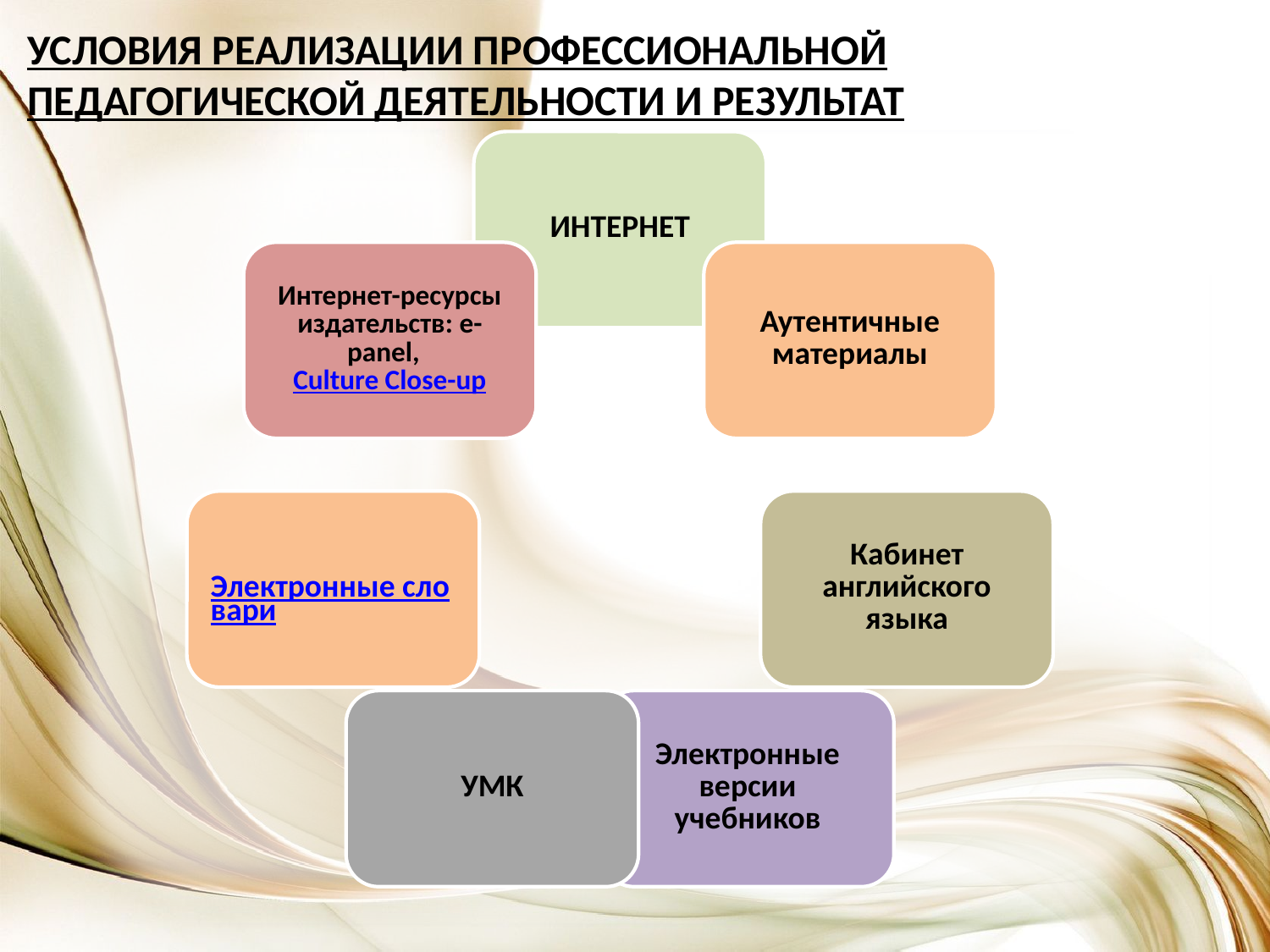

УСЛОВИЯ РЕАЛИЗАЦИИ ПРОФЕССИОНАЛЬНОЙ ПЕДАГОГИЧЕСКОЙ ДЕЯТЕЛЬНОСТИ И РЕЗУЛЬТАТ

ИНТЕРНЕТ
Аутентичные материалы
Кабинет английского языка
Электронные версии учебников
УМК
Электронные словари
Интернет-ресурсы издательств: e-panel,  Culture Close-up